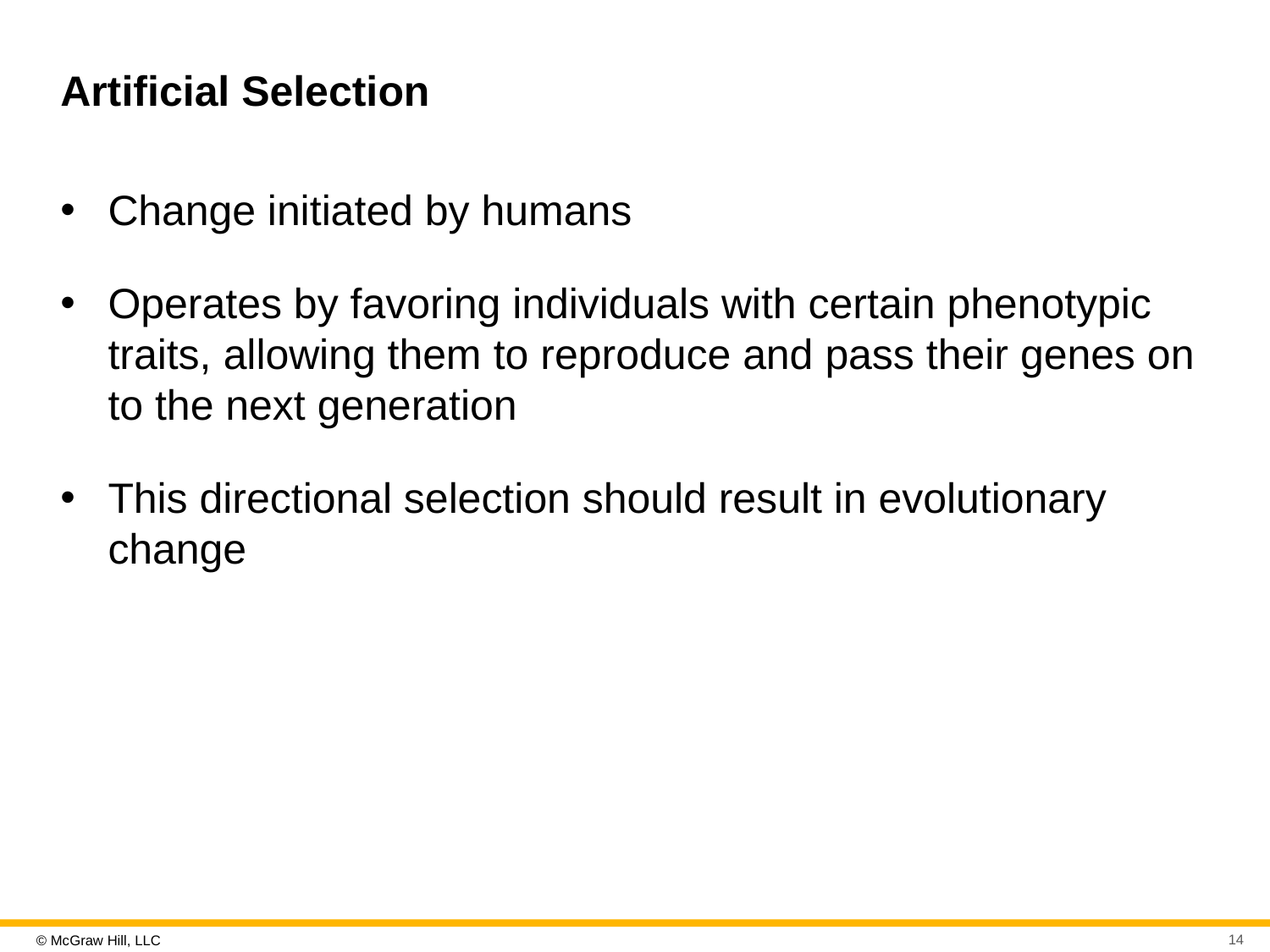

# Artificial Selection
Change initiated by humans
Operates by favoring individuals with certain phenotypic traits, allowing them to reproduce and pass their genes on to the next generation
This directional selection should result in evolutionary change
14